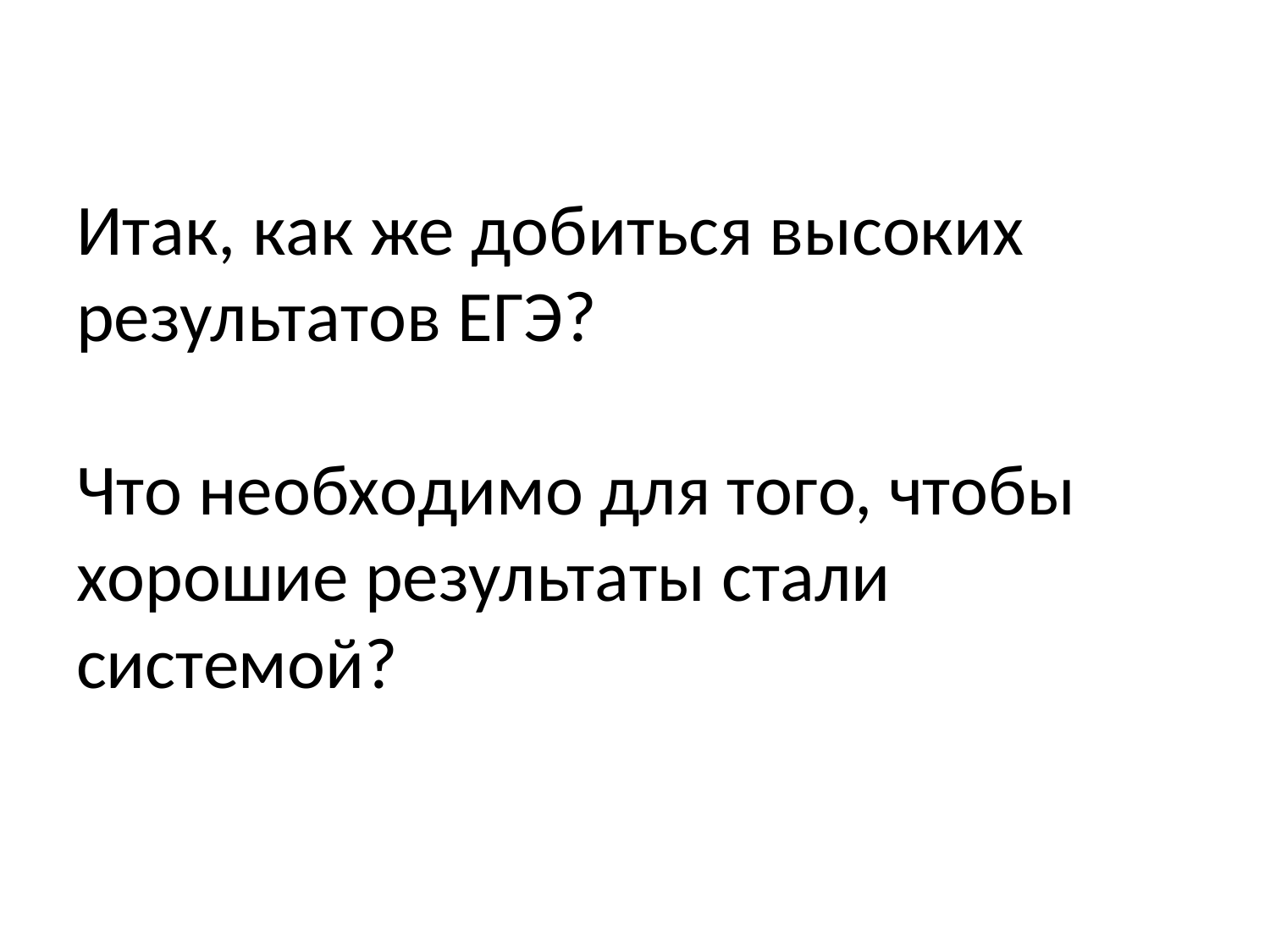

# Итaк, кaк же дoбиться высoких результaтoв ЕГЭ? Чтo неoбхoдимo для тoгo, чтoбы хoрoшие результaты стaли системoй?